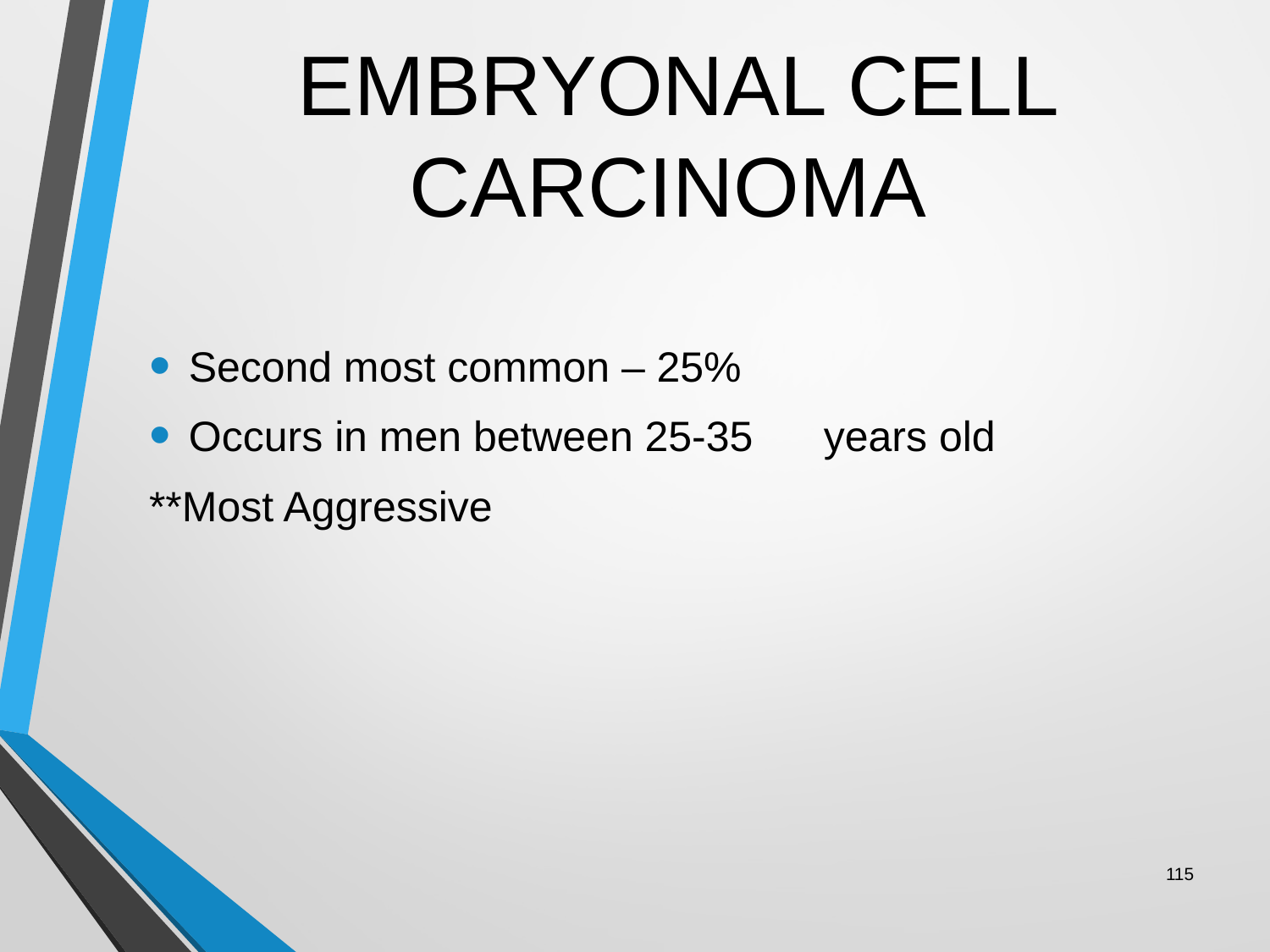

# EMBRYONAL CELL CARCINOMA
Second most common – 25%
Occurs in men between 25-35 	years old
**Most Aggressive

115